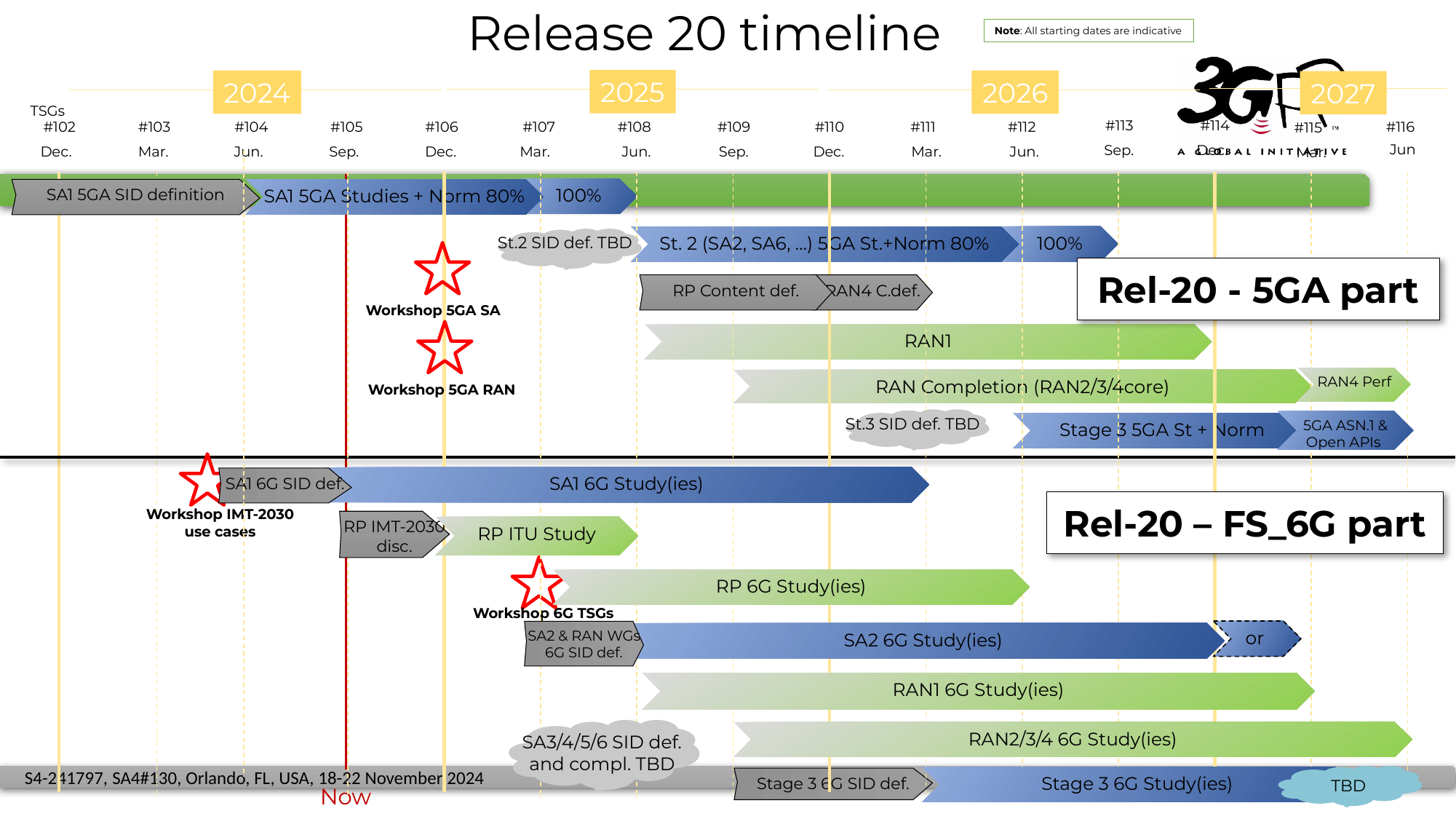

Release 20 timeline
Note: All starting dates are indicative
2025
2024
2026
2027
TSGs
#113
Sep.
#114
Dec.
#102
Dec.
#103
Mar.
#104
Jun.
#105
Sep.
#106
Dec.
#107
Mar.
#108
Jun.
#109
Sep.
#110
Dec.
#111
Mar.
#112
Jun.
#116
#115
Jun
Mar.
100%
SA1 5GA Studies + Norm 80%
SA1 5GA SID definition
100%
St. 2 (SA2, SA6, …) 5GA St.+Norm 80%
St.2 SID def. TBD

Rel-20 - 5GA part
RP Content def.
RAN4 C.def.
Workshop 5GA SA

RAN1
RAN4 Perf
RAN Completion (RAN2/3/4core)
Workshop 5GA RAN
St.3 SID def. TBD

5GA ASN.1 & Open APIs
Stage 3 5GA St + Norm

SA1 6G Study(ies)
SA1 6G SID def.
Rel-20 – FS_6G part
Workshop IMT-2030 use cases
RP IMT-2030 disc.
RP ITU Study

RP 6G Study(ies)
Workshop 6G TSGs
or
SA2 & RAN WGs 6G SID def.
SA2 6G Study(ies)
RAN1 6G Study(ies)

RAN2/3/4 6G Study(ies)
SA3/4/5/6 SID def. and compl. TBD

Stage 3 6G Study(ies)
Stage 3 6G SID def.
TBD
Now